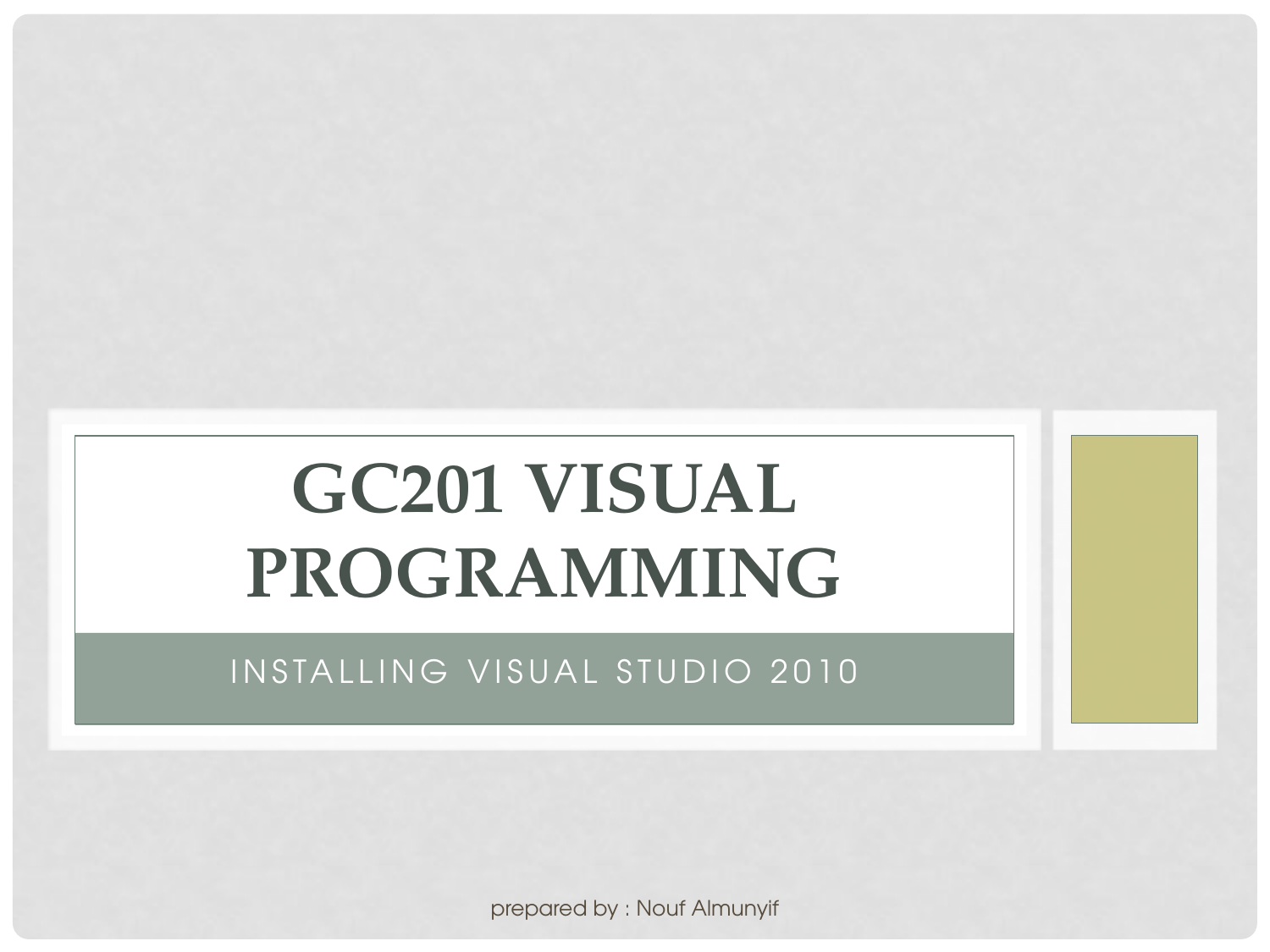

# GC201 Visual Programming
Installing Visual Studio 2010
prepared by : Nouf Almunyif